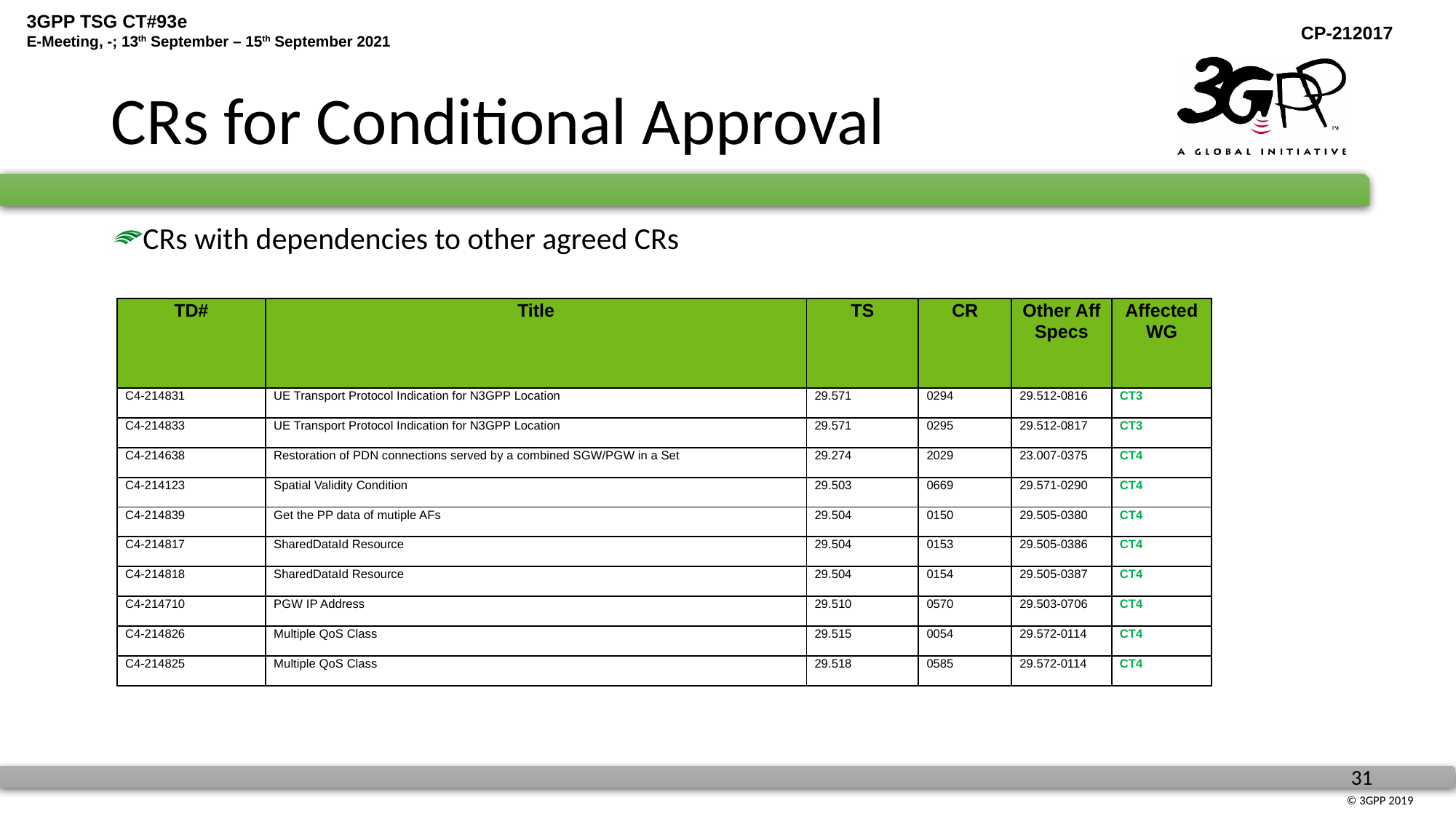

# CRs for Conditional Approval
CRs with dependencies to other agreed CRs

| TD# | Title | TS | CR | Other Aff Specs | Affected WG |
| --- | --- | --- | --- | --- | --- |
| C4-214831 | UE Transport Protocol Indication for N3GPP Location | 29.571 | 0294 | 29.512-0816 | CT3 |
| C4-214833 | UE Transport Protocol Indication for N3GPP Location | 29.571 | 0295 | 29.512-0817 | CT3 |
| C4-214638 | Restoration of PDN connections served by a combined SGW/PGW in a Set | 29.274 | 2029 | 23.007-0375 | CT4 |
| C4-214123 | Spatial Validity Condition | 29.503 | 0669 | 29.571-0290 | CT4 |
| C4-214839 | Get the PP data of mutiple AFs | 29.504 | 0150 | 29.505-0380 | CT4 |
| C4-214817 | SharedDataId Resource | 29.504 | 0153 | 29.505-0386 | CT4 |
| C4-214818 | SharedDataId Resource | 29.504 | 0154 | 29.505-0387 | CT4 |
| C4-214710 | PGW IP Address | 29.510 | 0570 | 29.503-0706 | CT4 |
| C4-214826 | Multiple QoS Class | 29.515 | 0054 | 29.572-0114 | CT4 |
| C4-214825 | Multiple QoS Class | 29.518 | 0585 | 29.572-0114 | CT4 |